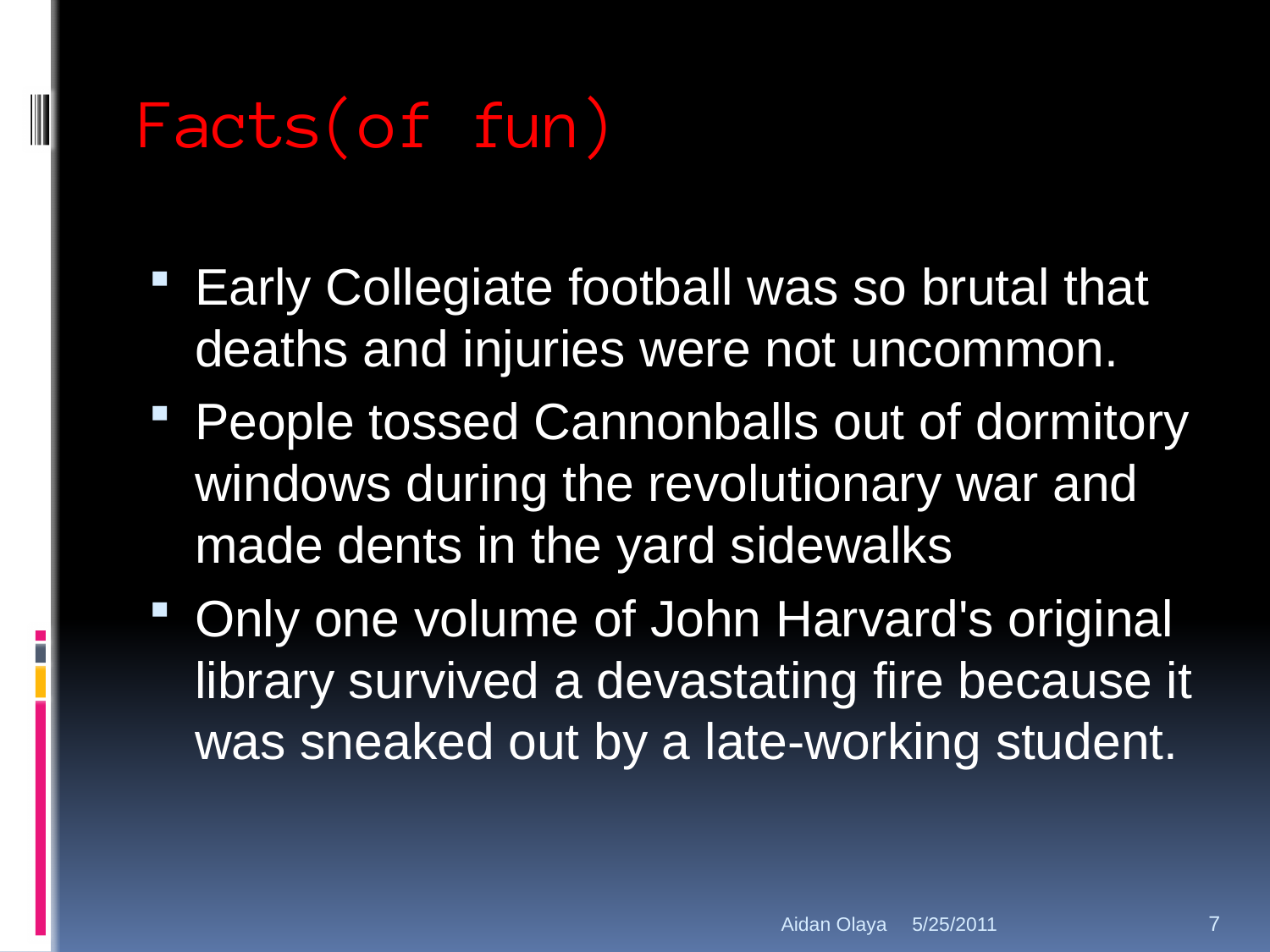

# Facts(of fun)
Early Collegiate football was so brutal that deaths and injuries were not uncommon.
People tossed Cannonballs out of dormitory windows during the revolutionary war and made dents in the yard sidewalks
Only one volume of John Harvard's original library survived a devastating fire because it was sneaked out by a late-working student.
Aidan Olaya
5/25/2011
7